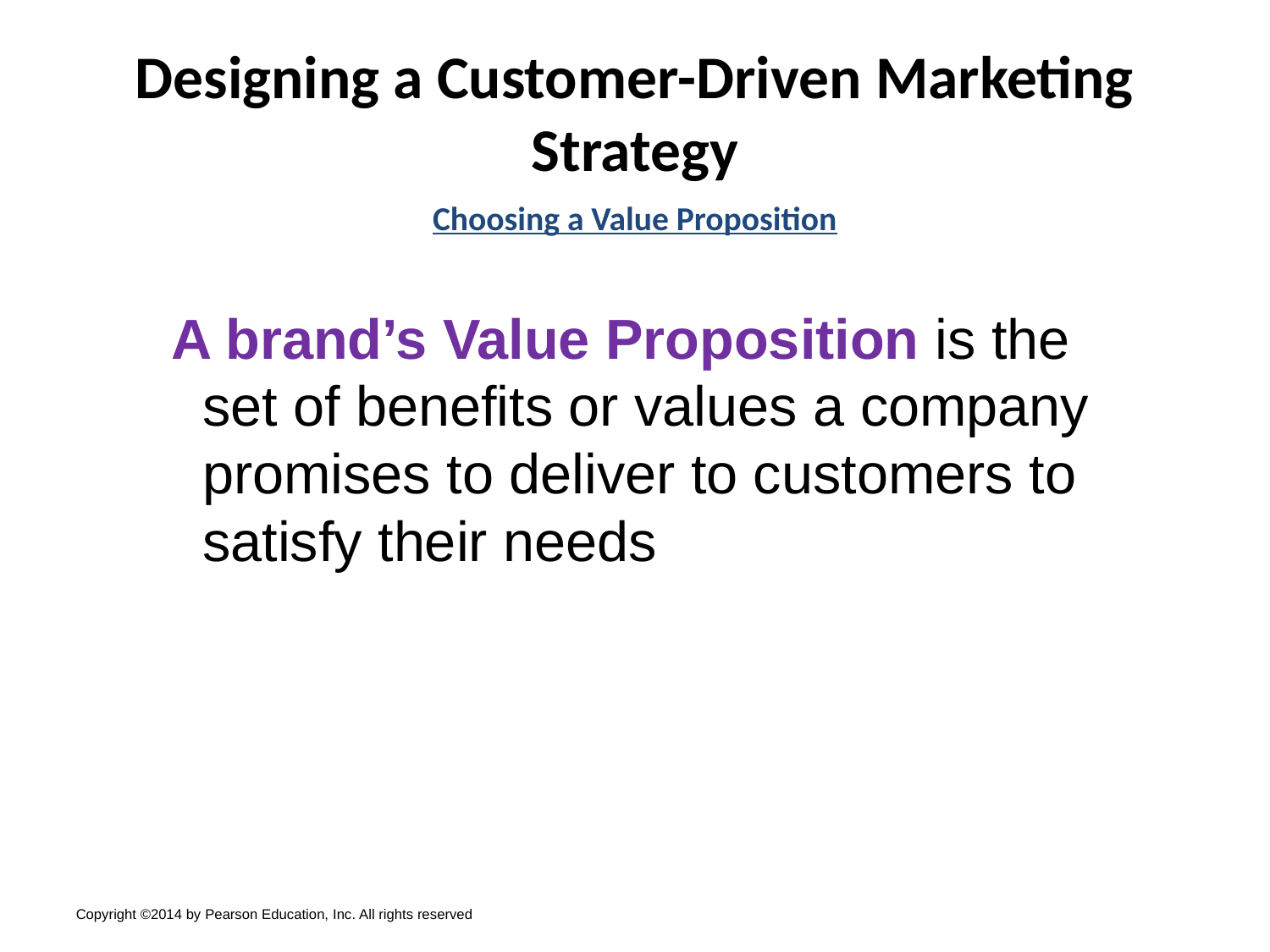

# Designing a Customer-Driven Marketing Strategy
Choosing a Value Proposition

A brand’s Value Proposition is the
  set of benefits or values a company
  promises to deliver to customers to
  satisfy their needs
Copyright ©2014 by Pearson Education, Inc. All rights reserved